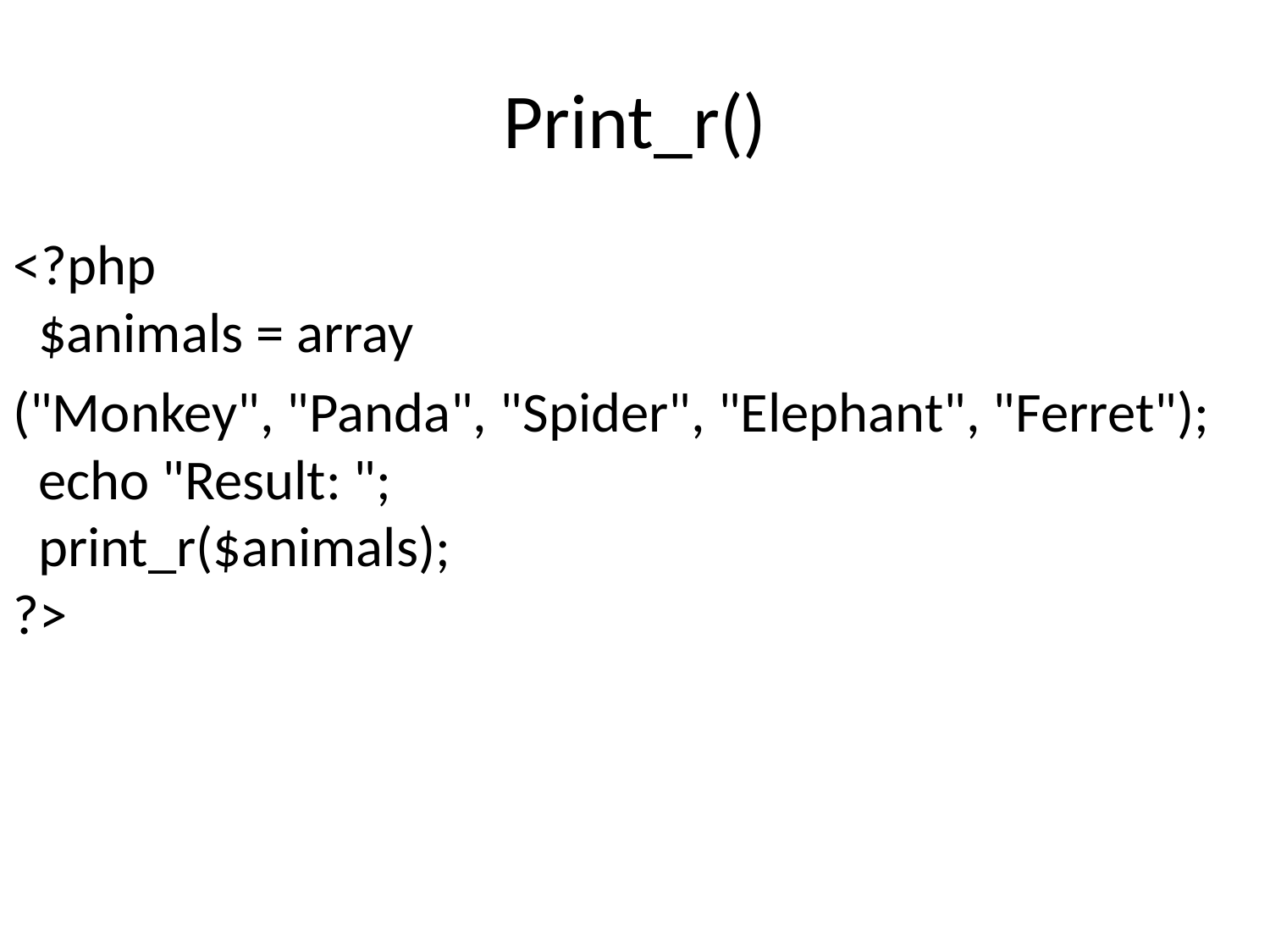

# Print_r()
<?php
  $animals = array
("Monkey", "Panda", "Spider", "Elephant", "Ferret");
  echo "Result: ";
  print_r($animals);
?>